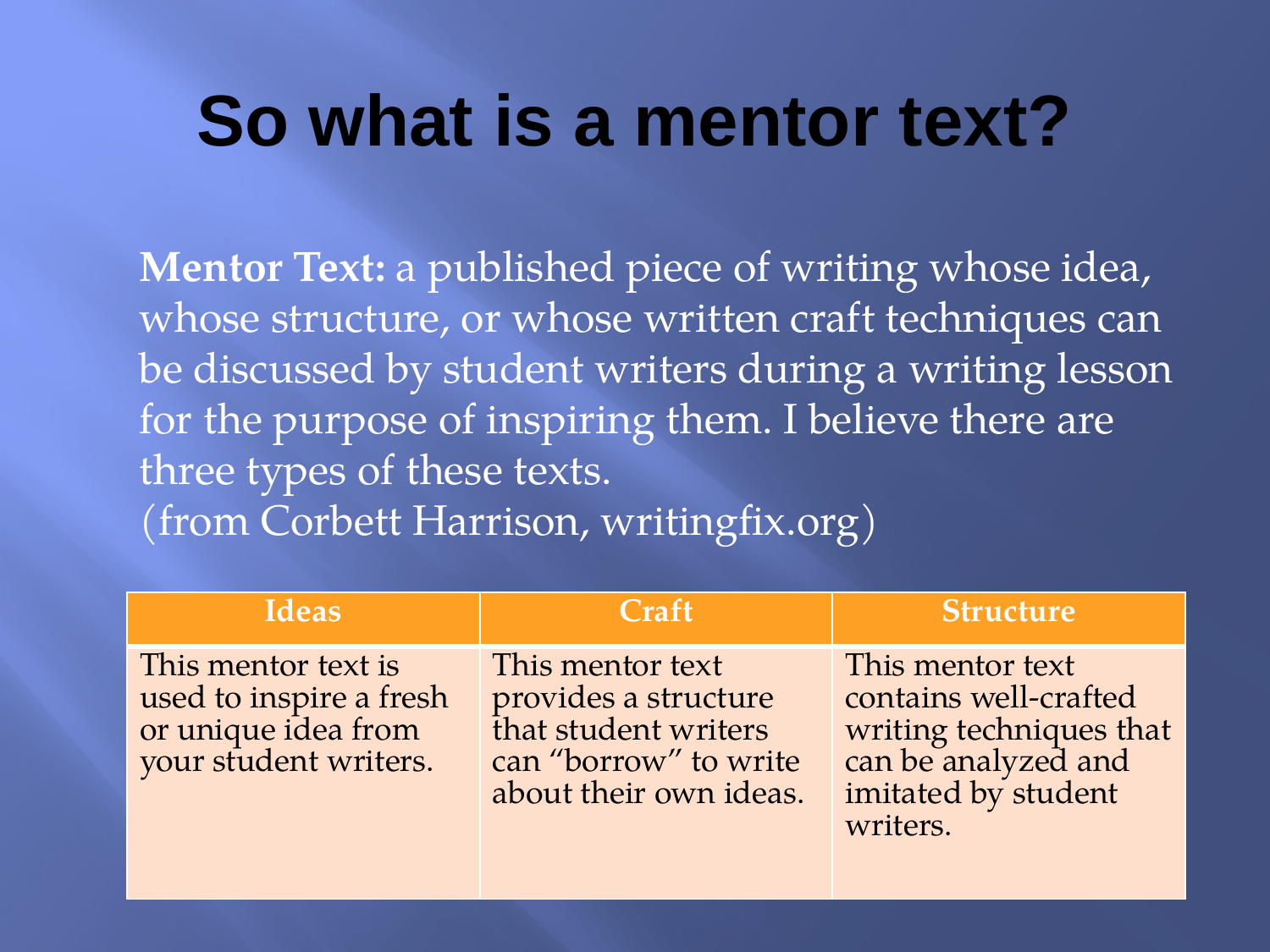

# So what is a mentor text?
Mentor Text: a published piece of writing whose idea, whose structure, or whose written craft techniques can be discussed by student writers during a writing lesson for the purpose of inspiring them. I believe there are three types of these texts.
(from Corbett Harrison, writingfix.org)
| Ideas | Craft | Structure |
| --- | --- | --- |
| This mentor text is used to inspire a fresh or unique idea from your student writers. | This mentor text provides a structure that student writers can “borrow” to write about their own ideas. | This mentor text contains well-crafted writing techniques that can be analyzed and imitated by student writers. |